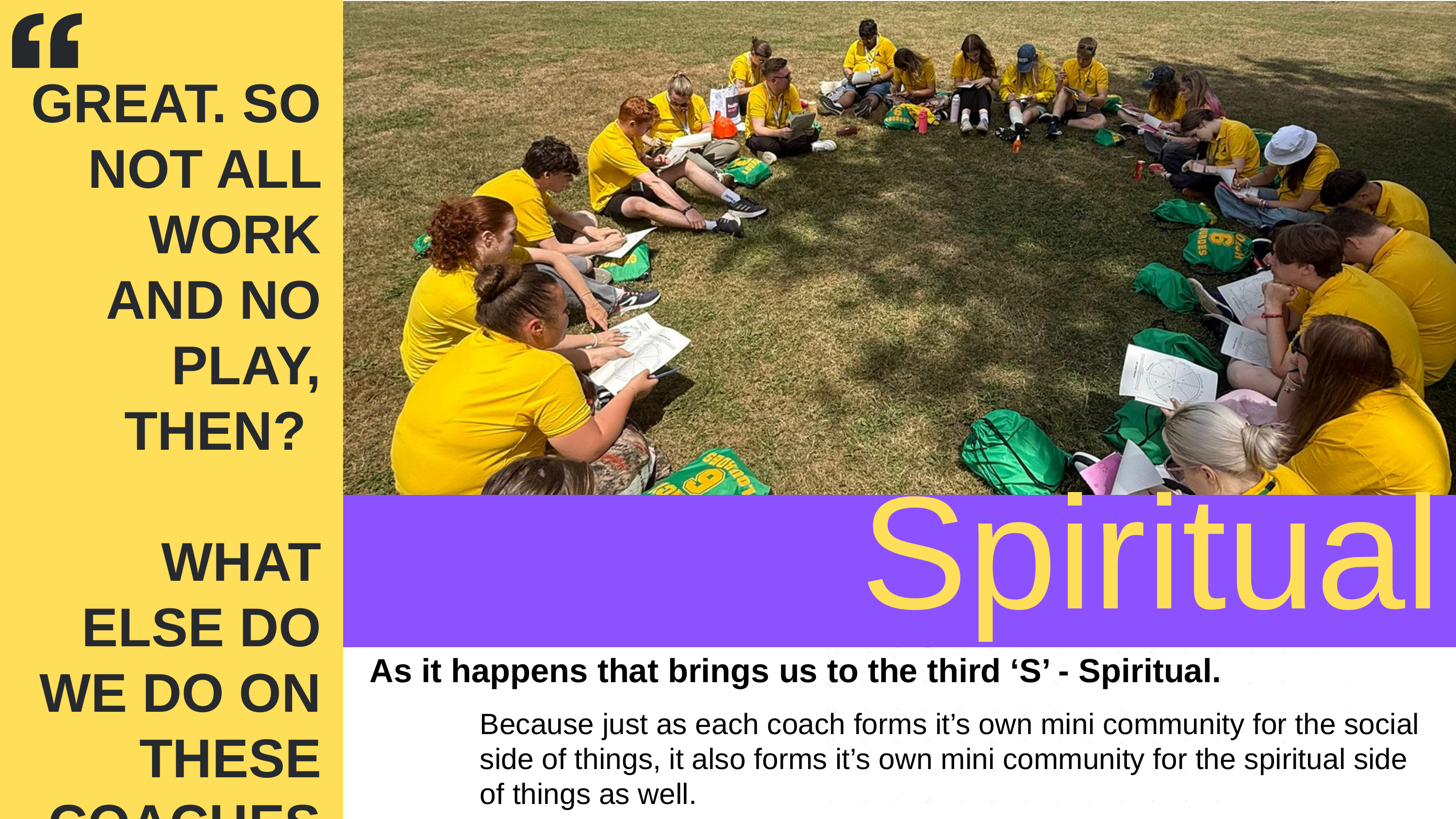

GREAT. SO NOT ALL WORK AND NO PLAY, THEN?

WHAT ELSE DO WE DO ON THESE COACHES?

Spiritual

As it happens that brings us to the third ‘S’ - Spiritual.
Because just as each coach forms it’s own mini community for the social side of things, it also forms it’s own mini community for the spiritual side of things as well.